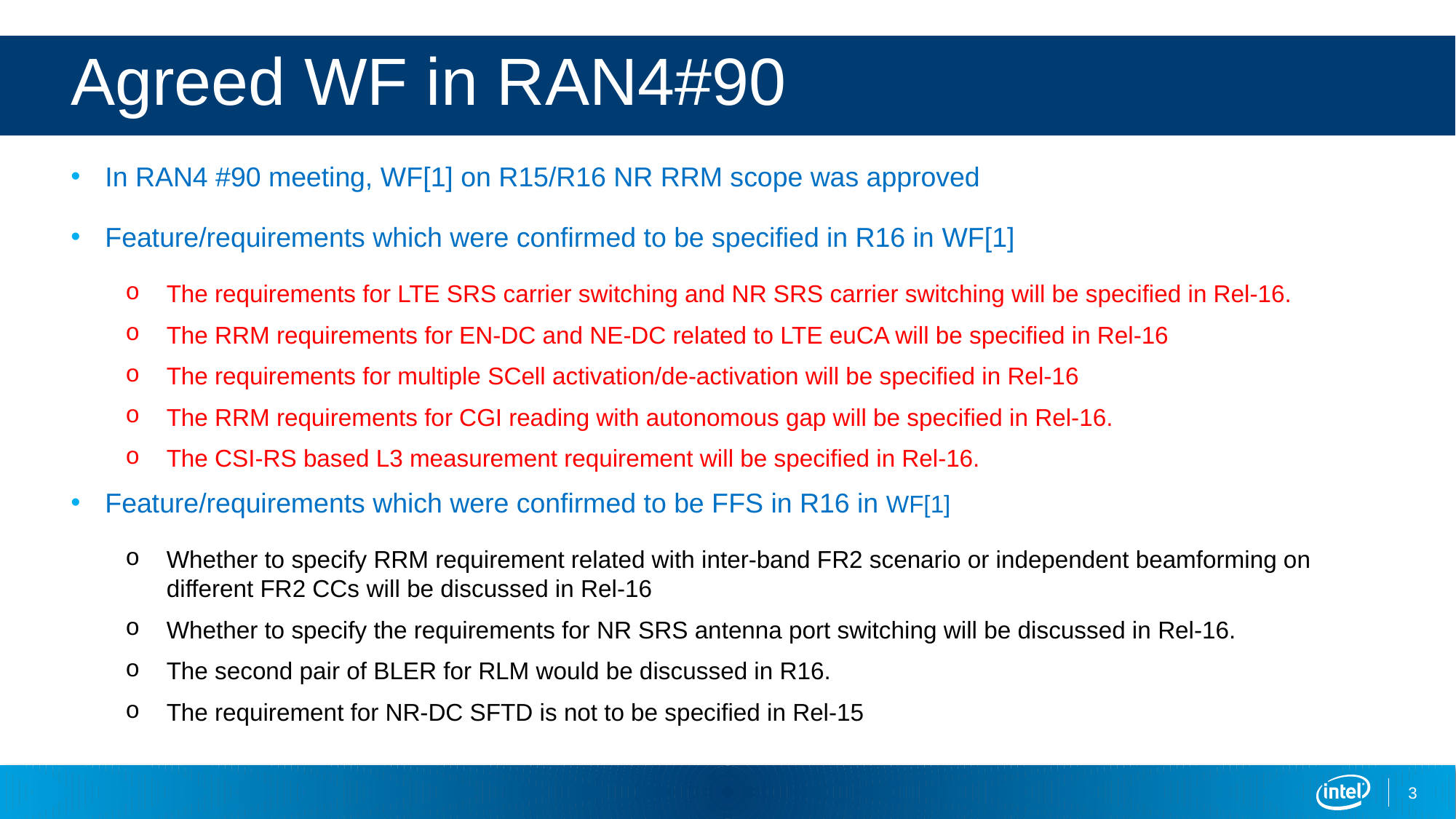

# Agreed WF in RAN4#90
In RAN4 #90 meeting, WF[1] on R15/R16 NR RRM scope was approved
Feature/requirements which were confirmed to be specified in R16 in WF[1]
The requirements for LTE SRS carrier switching and NR SRS carrier switching will be specified in Rel-16.
The RRM requirements for EN-DC and NE-DC related to LTE euCA will be specified in Rel-16
The requirements for multiple SCell activation/de-activation will be specified in Rel-16
The RRM requirements for CGI reading with autonomous gap will be specified in Rel-16.
The CSI-RS based L3 measurement requirement will be specified in Rel-16.
Feature/requirements which were confirmed to be FFS in R16 in WF[1]
Whether to specify RRM requirement related with inter-band FR2 scenario or independent beamforming on different FR2 CCs will be discussed in Rel-16
Whether to specify the requirements for NR SRS antenna port switching will be discussed in Rel-16.
The second pair of BLER for RLM would be discussed in R16.
The requirement for NR-DC SFTD is not to be specified in Rel-15

3